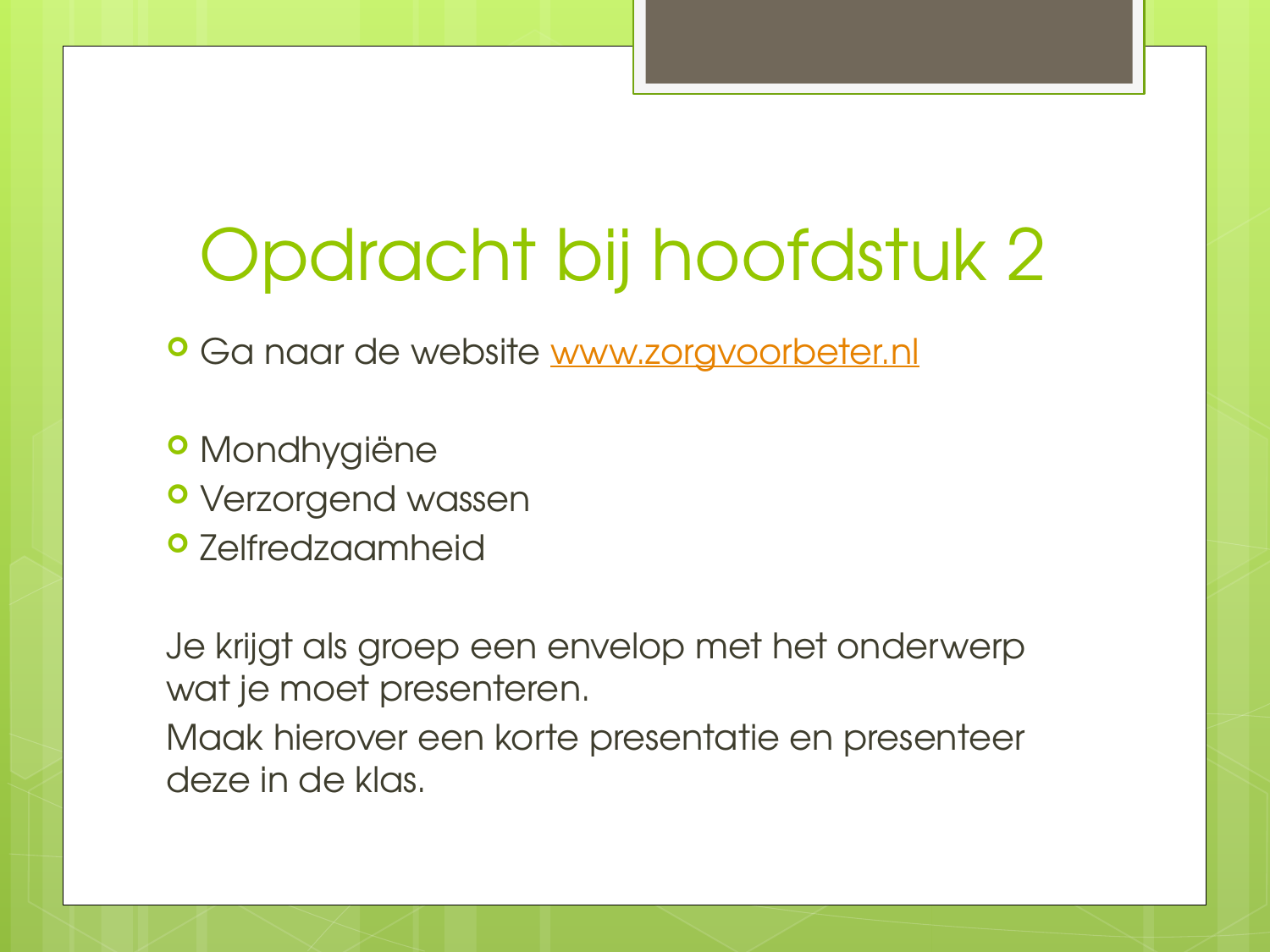

# Opdracht bij hoofdstuk 2
Ga naar de website www.zorgvoorbeter.nl

Mondhygiëne
Verzorgend wassen
Zelfredzaamheid

Je krijgt als groep een envelop met het onderwerp wat je moet presenteren.
Maak hierover een korte presentatie en presenteer deze in de klas.